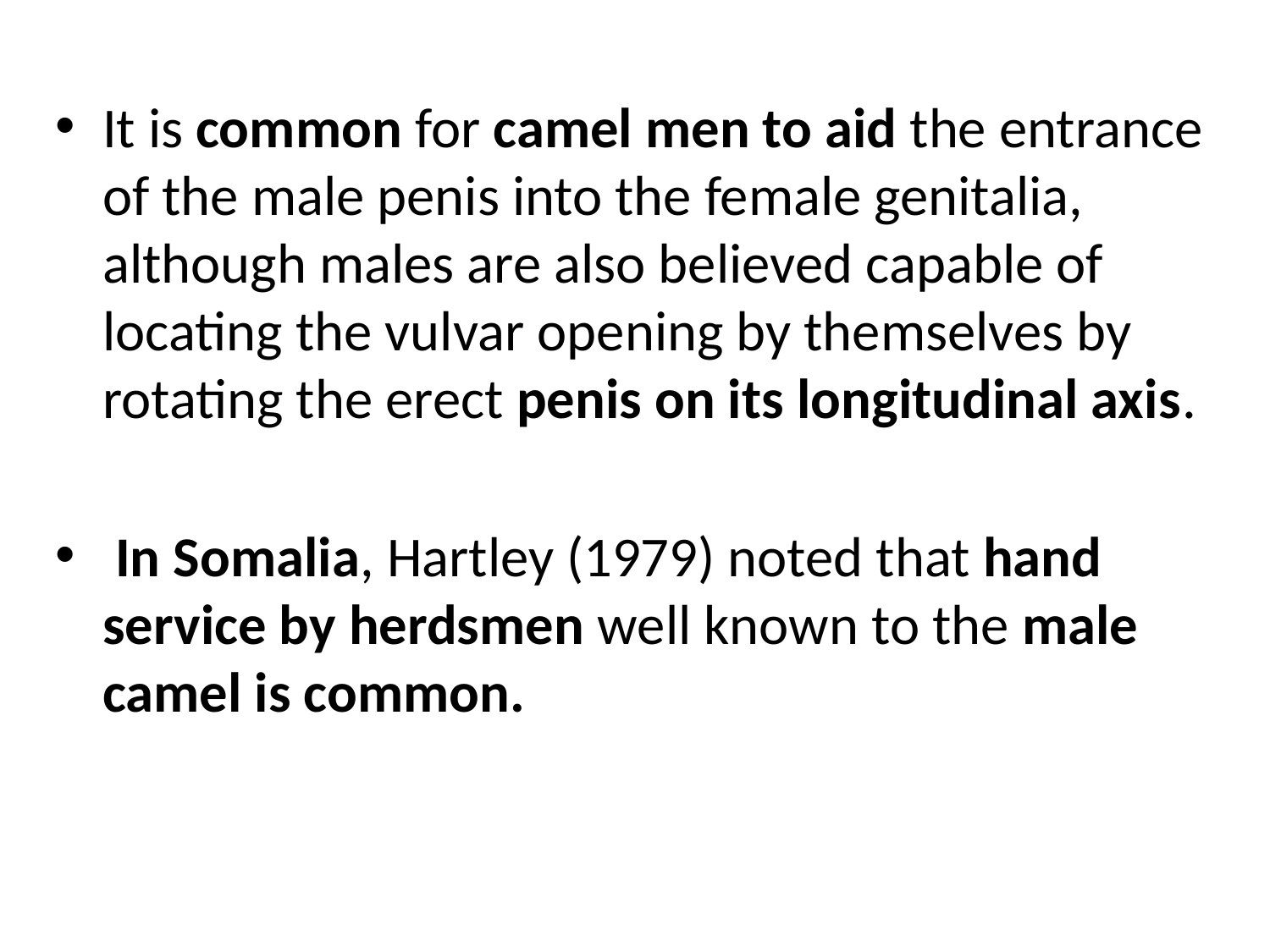

It is common for camel men to aid the entrance of the male penis into the female genitalia, although males are also believed capable of locating the vulvar opening by themselves by rotating the erect penis on its longitudinal axis.

 In Somalia, Hartley (1979) noted that hand service by herdsmen well known to the male camel is common.